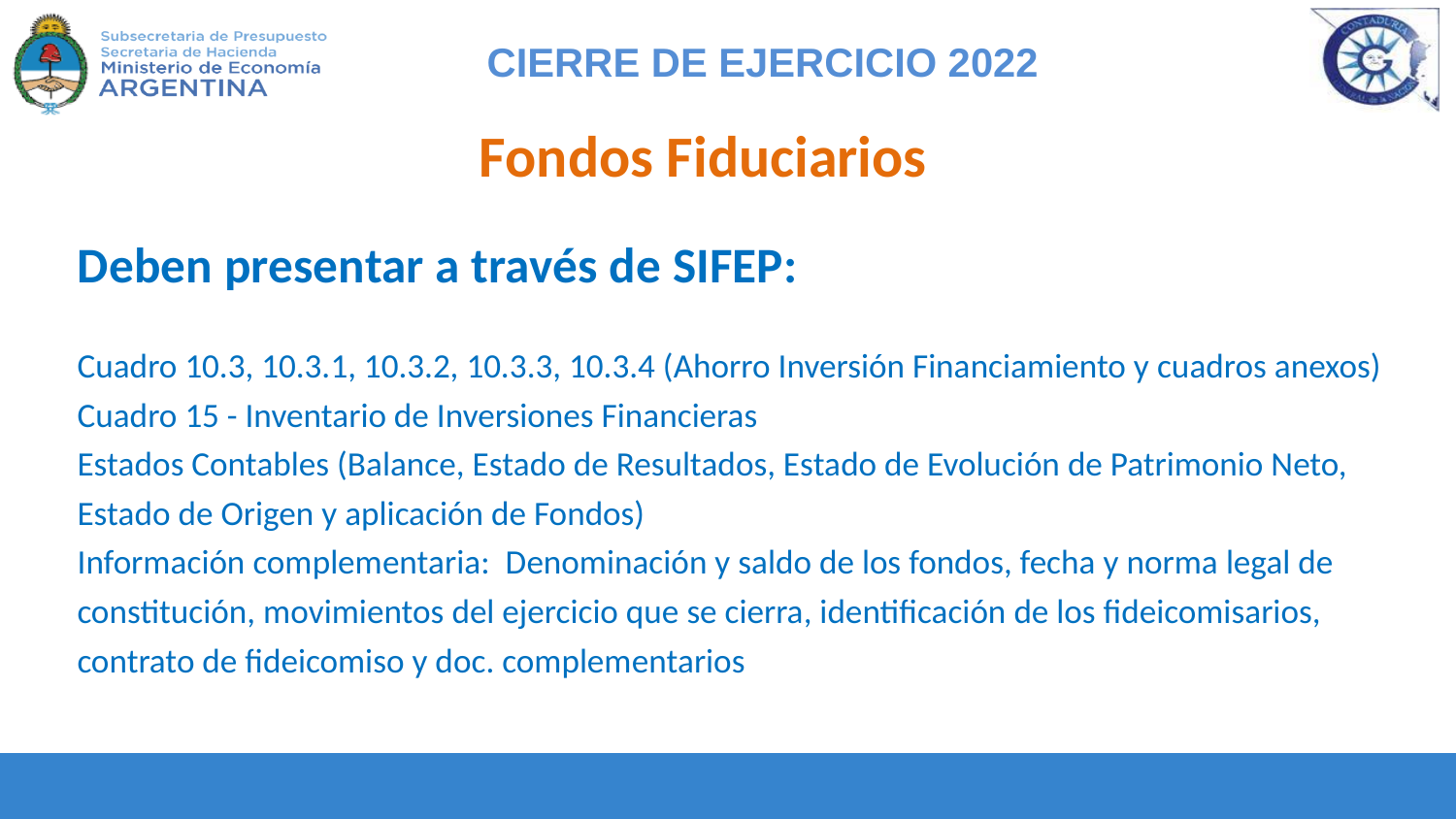

Fondos Fiduciarios
Deben presentar a través de SIFEP:
Cuadro 10.3, 10.3.1, 10.3.2, 10.3.3, 10.3.4 (Ahorro Inversión Financiamiento y cuadros anexos)
Cuadro 15 - Inventario de Inversiones Financieras
Estados Contables (Balance, Estado de Resultados, Estado de Evolución de Patrimonio Neto, Estado de Origen y aplicación de Fondos)
Información complementaria:  Denominación y saldo de los fondos, fecha y norma legal de constitución, movimientos del ejercicio que se cierra, identificación de los fideicomisarios, contrato de fideicomiso y doc. complementarios